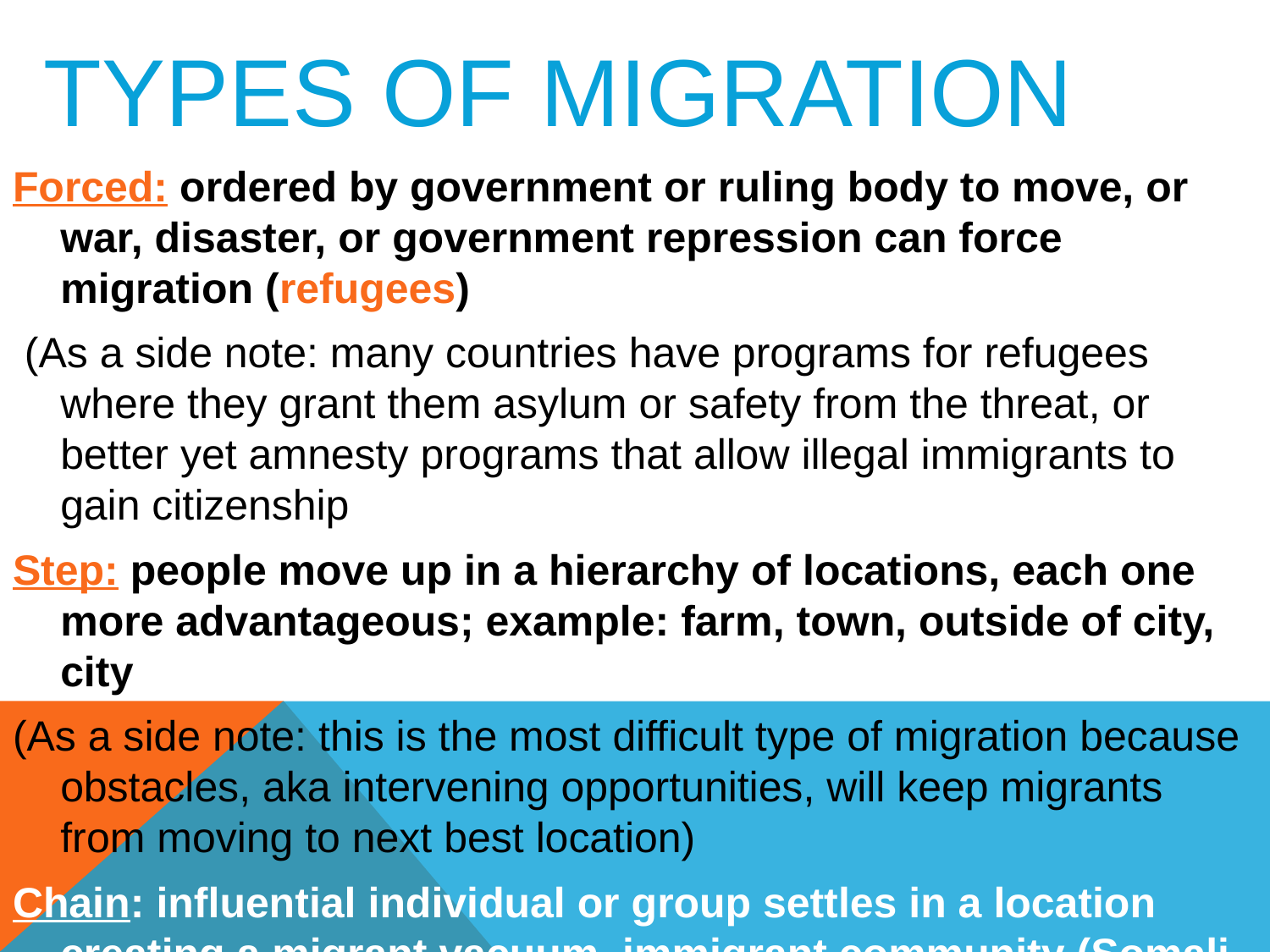

# Types of migration
Forced: ordered by government or ruling body to move, or war, disaster, or government repression can force migration (refugees)
 (As a side note: many countries have programs for refugees where they grant them asylum or safety from the threat, or better yet amnesty programs that allow illegal immigrants to gain citizenship
Step: people move up in a hierarchy of locations, each one more advantageous; example: farm, town, outside of city, city
(As a side note: this is the most difficult type of migration because obstacles, aka intervening opportunities, will keep migrants from moving to next best location)
Chain: influential individual or group settles in a location creating a migrant vacuum, immigrant community (Somali Bantu’s in San Antonio)